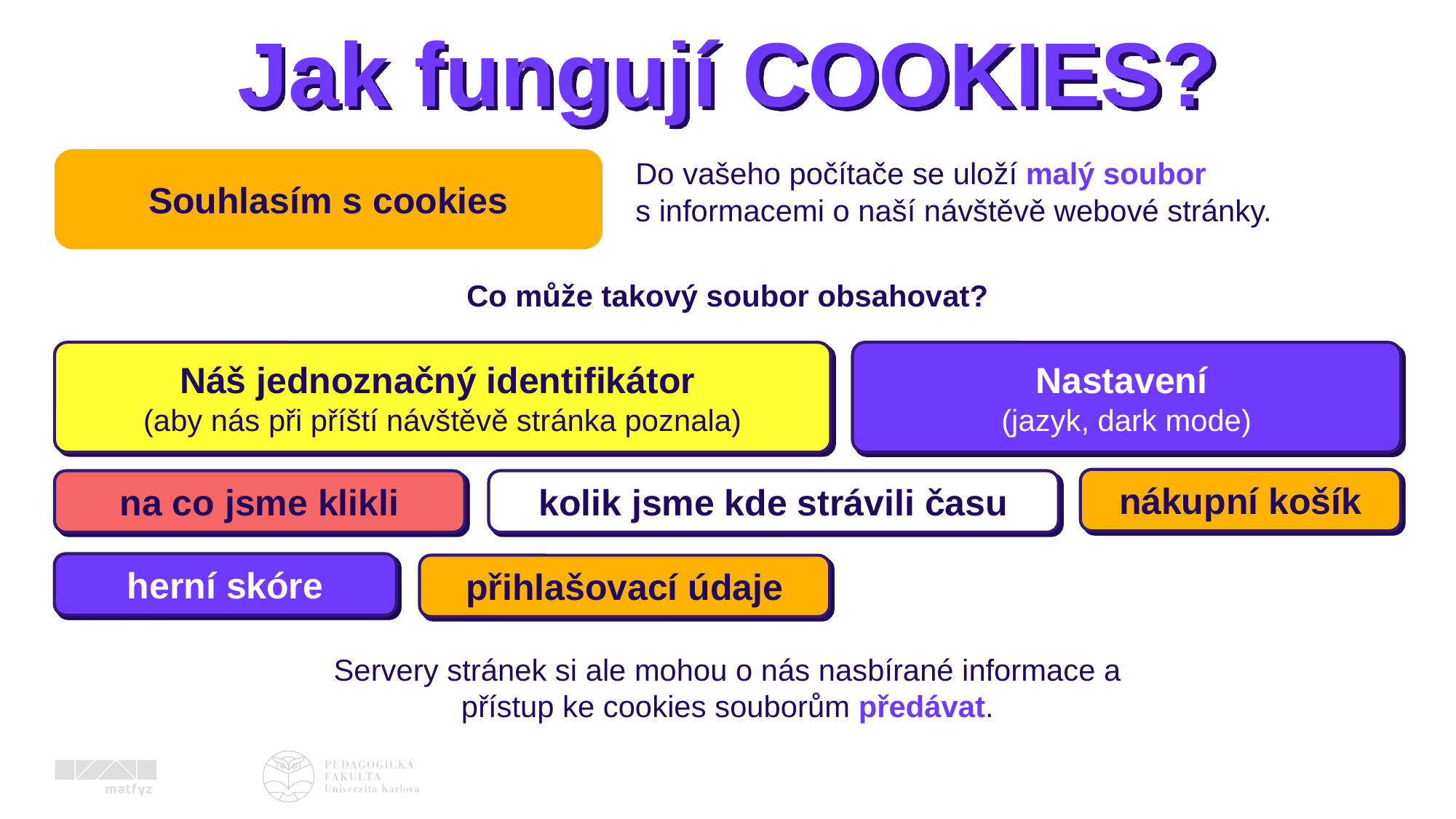

# Jak fungují COOKIES?
Souhlasím s cookies
Do vašeho počítače se uloží malý soubor
s informacemi o naší návštěvě webové stránky.
Co může takový soubor obsahovat?

Náš jednoznačný identifikátor
(aby nás při příští návštěvě stránka poznala)
Nastavení
(jazyk, dark mode)
nákupní košík
kolik jsme kde strávili času
na co jsme klikli
herní skóre
přihlašovací údaje
Servery stránek si ale mohou o nás nasbírané informace a přístup ke cookies souborům předávat.